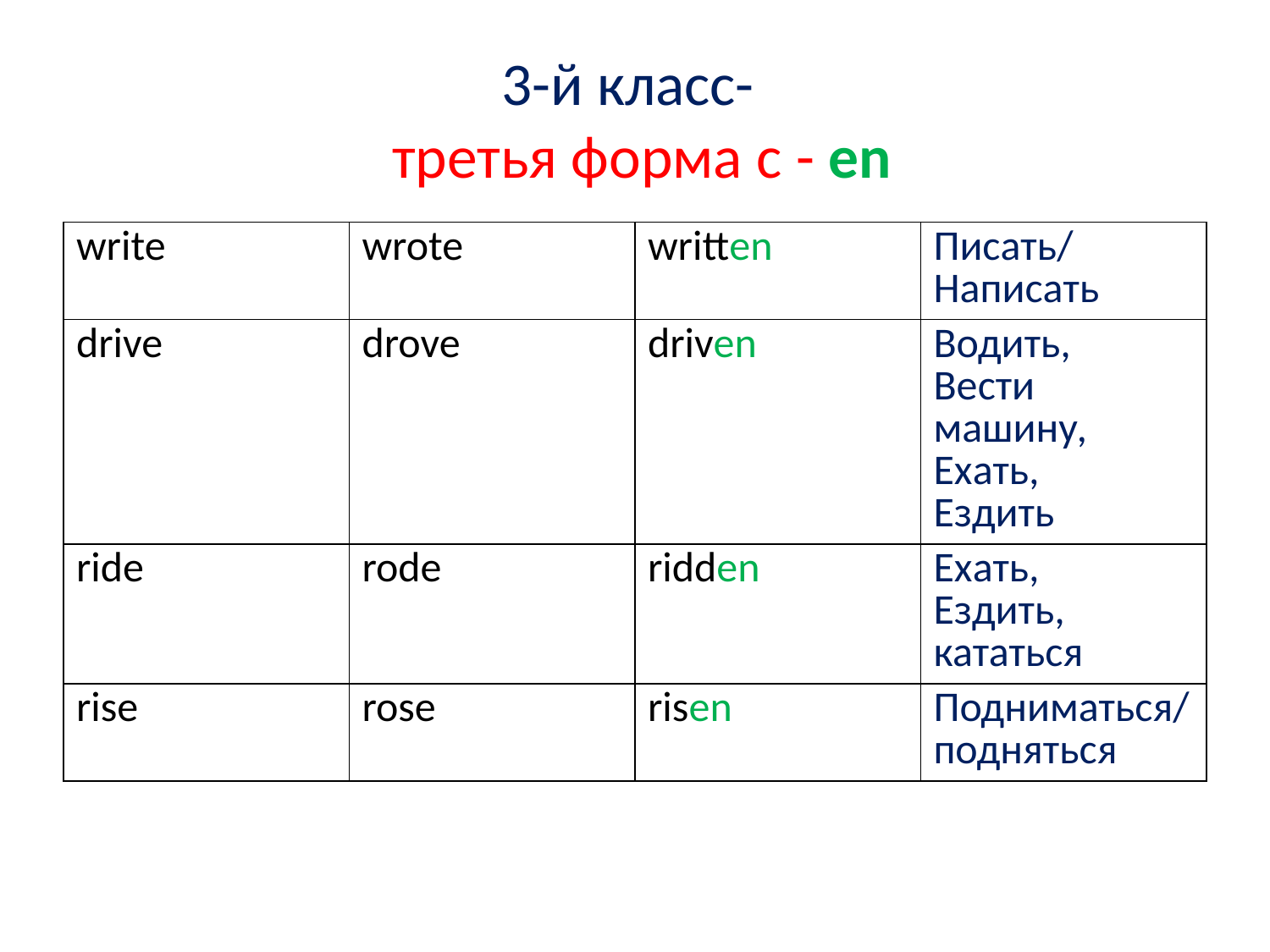

# 3-й класс- третья форма с - en
| write | wrote | written | Писать/ Написать |
| --- | --- | --- | --- |
| drive | drove | driven | Водить, Вести машину, Ехать, Ездить |
| ride | rode | ridden | Ехать, Ездить, кататься |
| rise | rose | risen | Подниматься/ подняться |